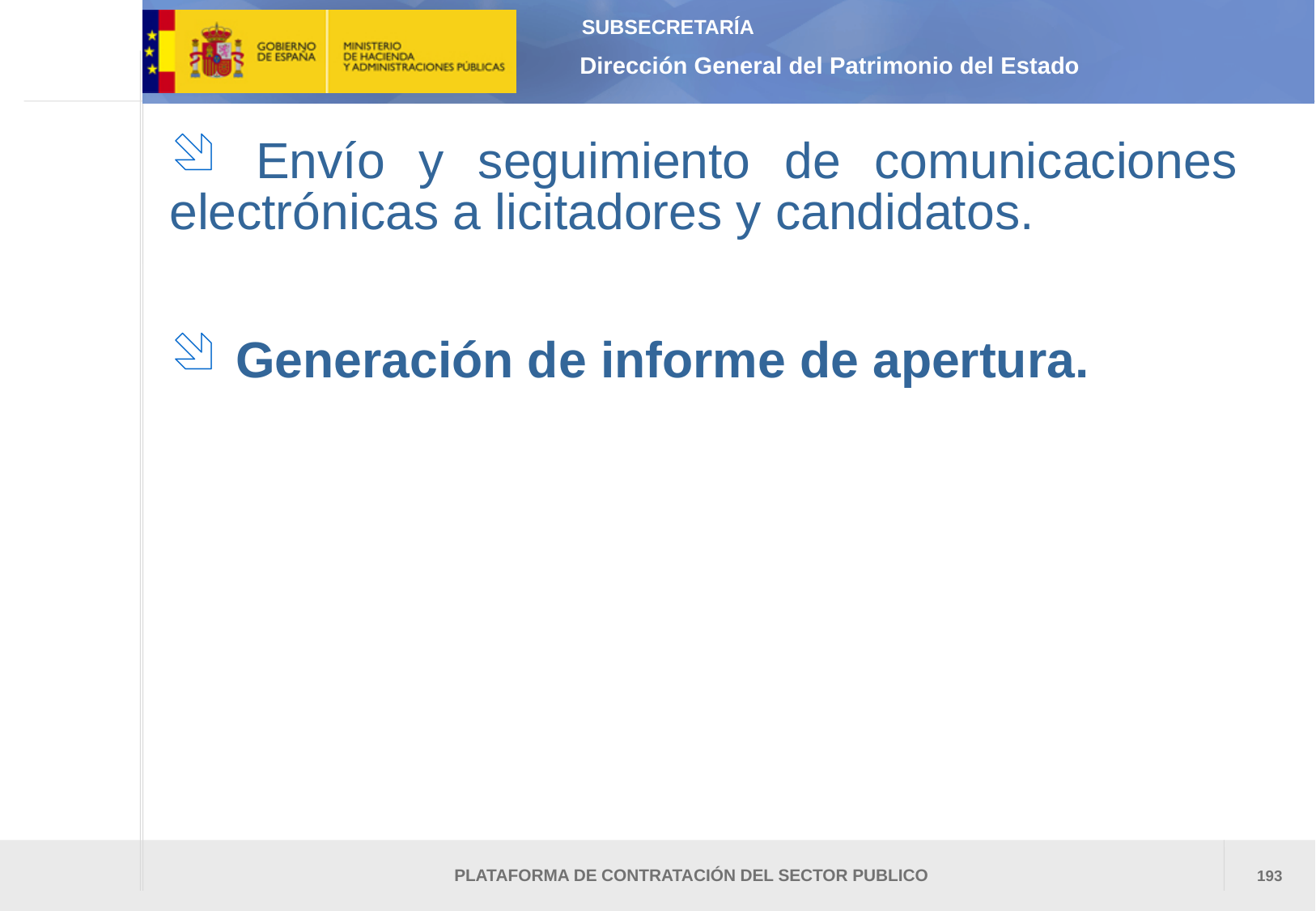

Envío y seguimiento de comunicaciones electrónicas a licitadores y candidatos.

 Generación de informe de apertura.